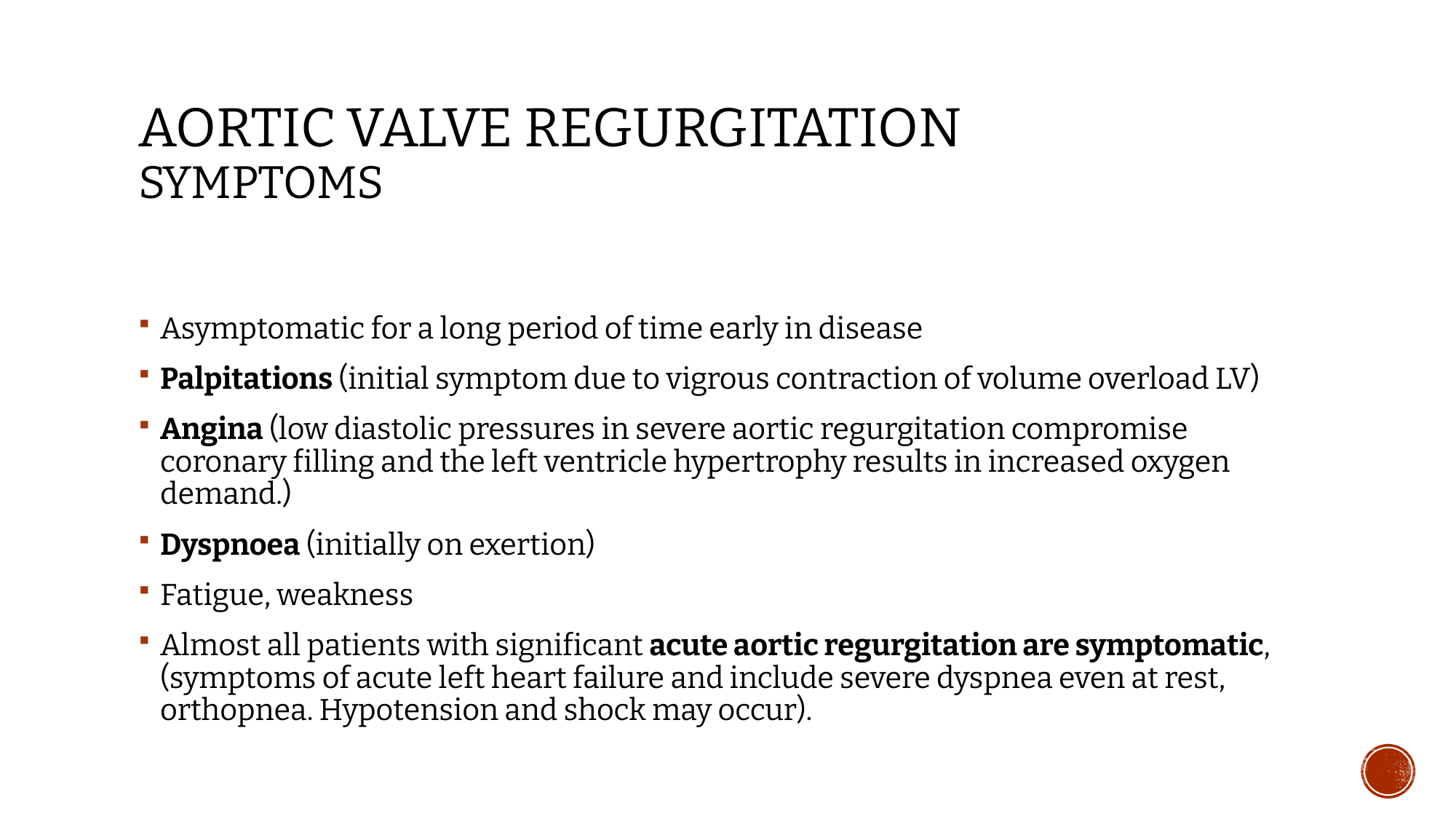

# AORTIC VALVE REGURGITATION SyMPTOMS

Asymptomatic for a long period of time early in disease
Palpitations (initial symptom due to vigrous contraction of volume overload LV)
Angina (low diastolic pressures in severe aortic regurgitation compromise coronary filling and the left ventricle hypertrophy results in increased oxygen demand.)
Dyspnoea (initially on exertion)
Fatigue, weakness
Almost all patients with significant acute aortic regurgitation are symptomatic, (symptoms of acute left heart failure and include severe dyspnea even at rest, orthopnea. Hypotension and shock may occur).